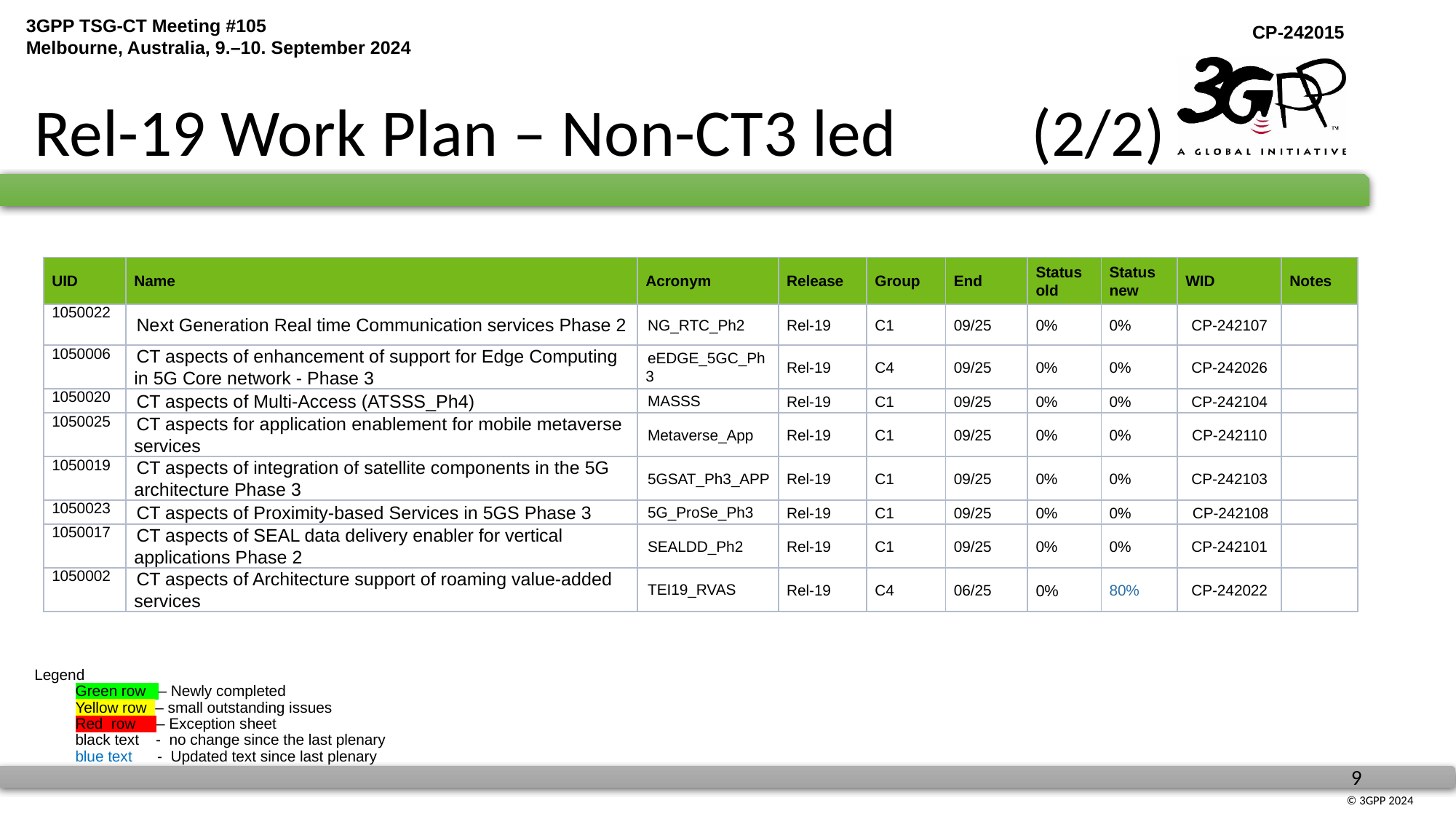

# Rel-19 Work Plan – Non-CT3 led         (2/2)
| UID | Name | Acronym | Release | Group | End | Status old | Status new | WID | Notes |
| --- | --- | --- | --- | --- | --- | --- | --- | --- | --- |
| 1050022 | Next Generation Real time Communication services Phase 2 | NG\_RTC\_Ph2 | Rel-19 | C1 | 09/25 | 0% | 0% | CP-242107 |  |
| 1050006 | CT aspects of enhancement of support for Edge Computing in 5G Core network - Phase 3 | eEDGE\_5GC\_Ph3 | Rel-19 | C4 | 09/25 | 0% | 0% | CP-242026 |  |
| 1050020 | CT aspects of Multi-Access (ATSSS\_Ph4) | MASSS | Rel-19 | C1 | 09/25 | 0% | 0% | CP-242104 |  |
| 1050025 | CT aspects for application enablement for mobile metaverse services | Metaverse\_App | Rel-19 | C1 | 09/25 | 0% | 0% | CP-242110 |  |
| 1050019 | CT aspects of integration of satellite components in the 5G architecture Phase 3 | 5GSAT\_Ph3\_APP | Rel-19 | C1 | 09/25 | 0% | 0% | CP-242103 |  |
| 1050023 | CT aspects of Proximity-based Services in 5GS Phase 3 | 5G\_ProSe\_Ph3 | Rel-19 | C1 | 09/25 | 0% | 0% | CP-242108 |  |
| 1050017 | CT aspects of SEAL data delivery enabler for vertical applications Phase 2 | SEALDD\_Ph2 | Rel-19 | C1 | 09/25 | 0% | 0% | CP-242101 |  |
| 1050002 | CT aspects of Architecture support of roaming value-added services | TEI19\_RVAS | Rel-19 | C4 | 06/25 | 0% | 80% | CP-242022 |  |
Legend
Green row   – Newly completed
	Yellow row  – small outstanding issues
Red  row     – Exception sheet
	black text    -  no change since the last plenary
	blue text      -  Updated text since last plenary